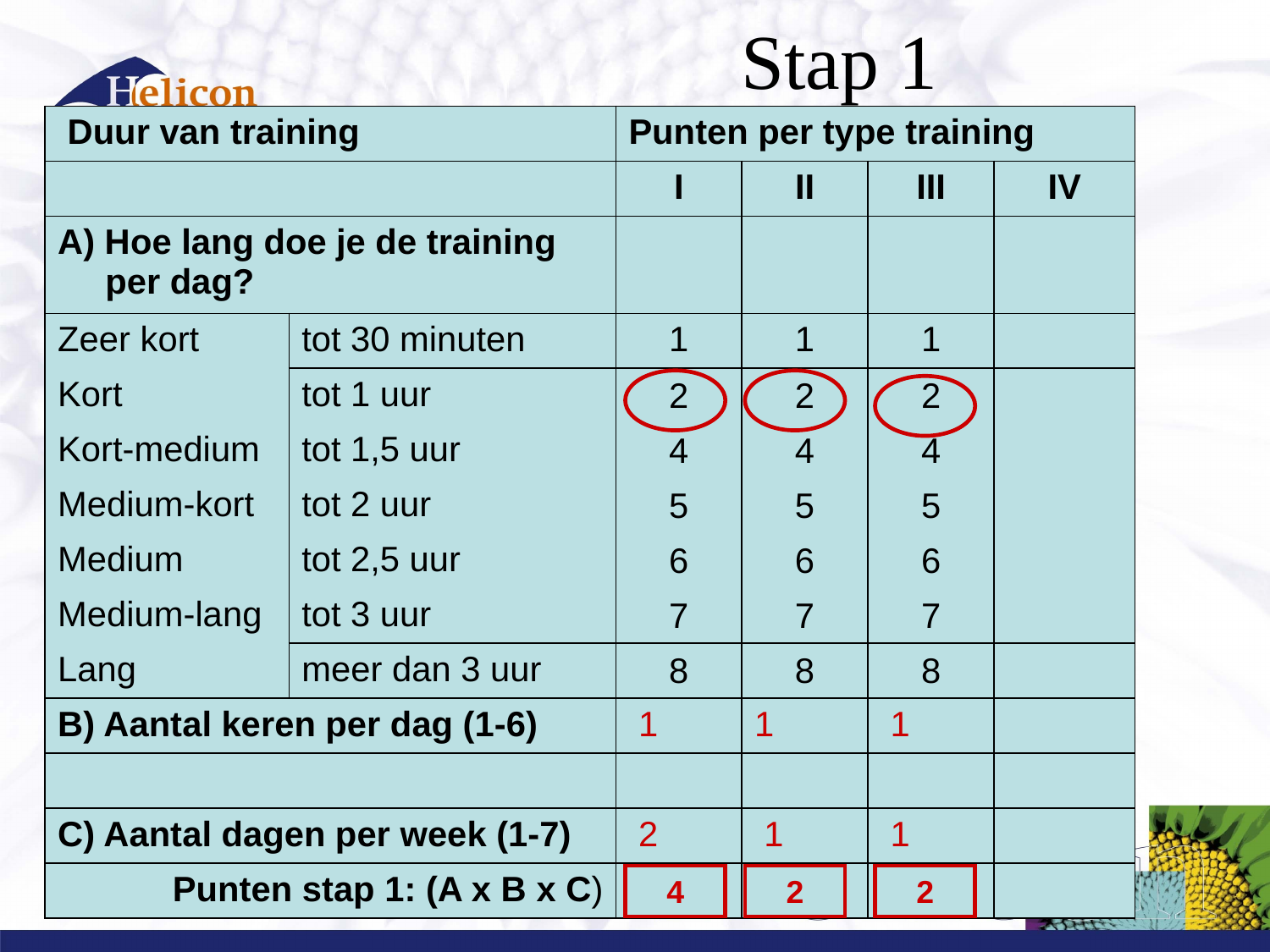

# Stap 1
| Duur van training |  | Punten per type training |  |  |  |
| --- | --- | --- | --- | --- | --- |
|  |  | I | II | III | IV |
| A) Hoe lang doe je de training per dag? |  |  |  |  |  |
| Zeer kort | tot 30 minuten | 1 | 1 | 1 |  |
| Kort | tot 1 uur | 2 | 2 | 2 |  |
| Kort-medium | tot 1,5 uur | 4 | 4 | 4 |  |
| Medium-kort | tot 2 uur | 5 | 5 | 5 |  |
| Medium | tot 2,5 uur | 6 | 6 | 6 |  |
| Medium-lang | tot 3 uur | 7 | 7 | 7 |  |
| Lang | meer dan 3 uur | 8 | 8 | 8 |  |
| B) Aantal keren per dag (1-6) |  | 1 | 1 | 1 |  |
|  |  |  |  |  |  |
| C) Aantal dagen per week (1-7) |  | 2 | 1 | 1 |  |
| Punten stap 1: (A x B x C) |  |  |  |  |  |

4
2
2